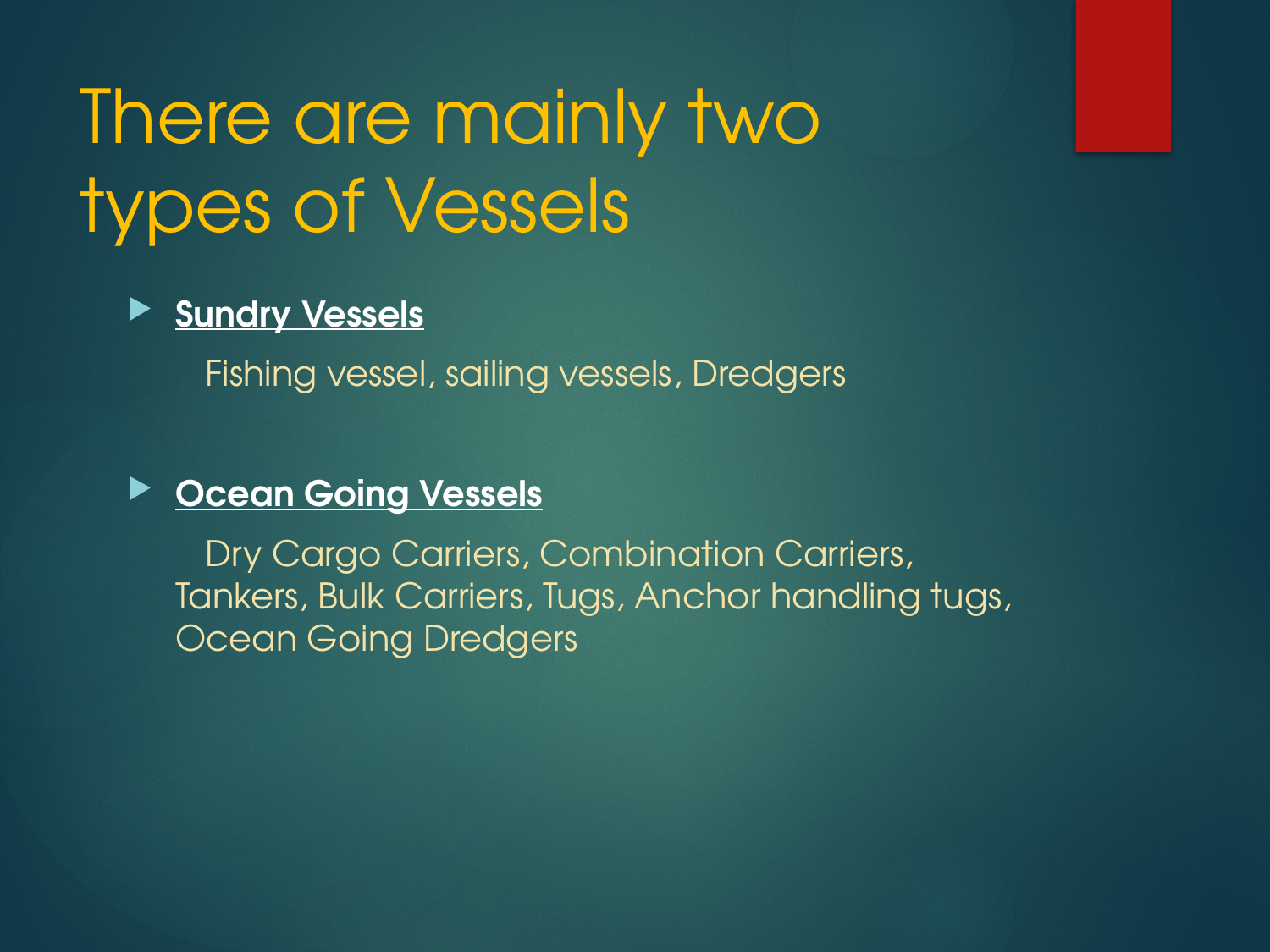

# There are mainly two types of Vessels
Sundry Vessels
        Fishing vessel, sailing vessels, Dredgers

Ocean Going Vessels
        Dry Cargo Carriers, Combination Carriers,  Tankers, Bulk Carriers, Tugs, Anchor handling tugs, Ocean Going Dredgers